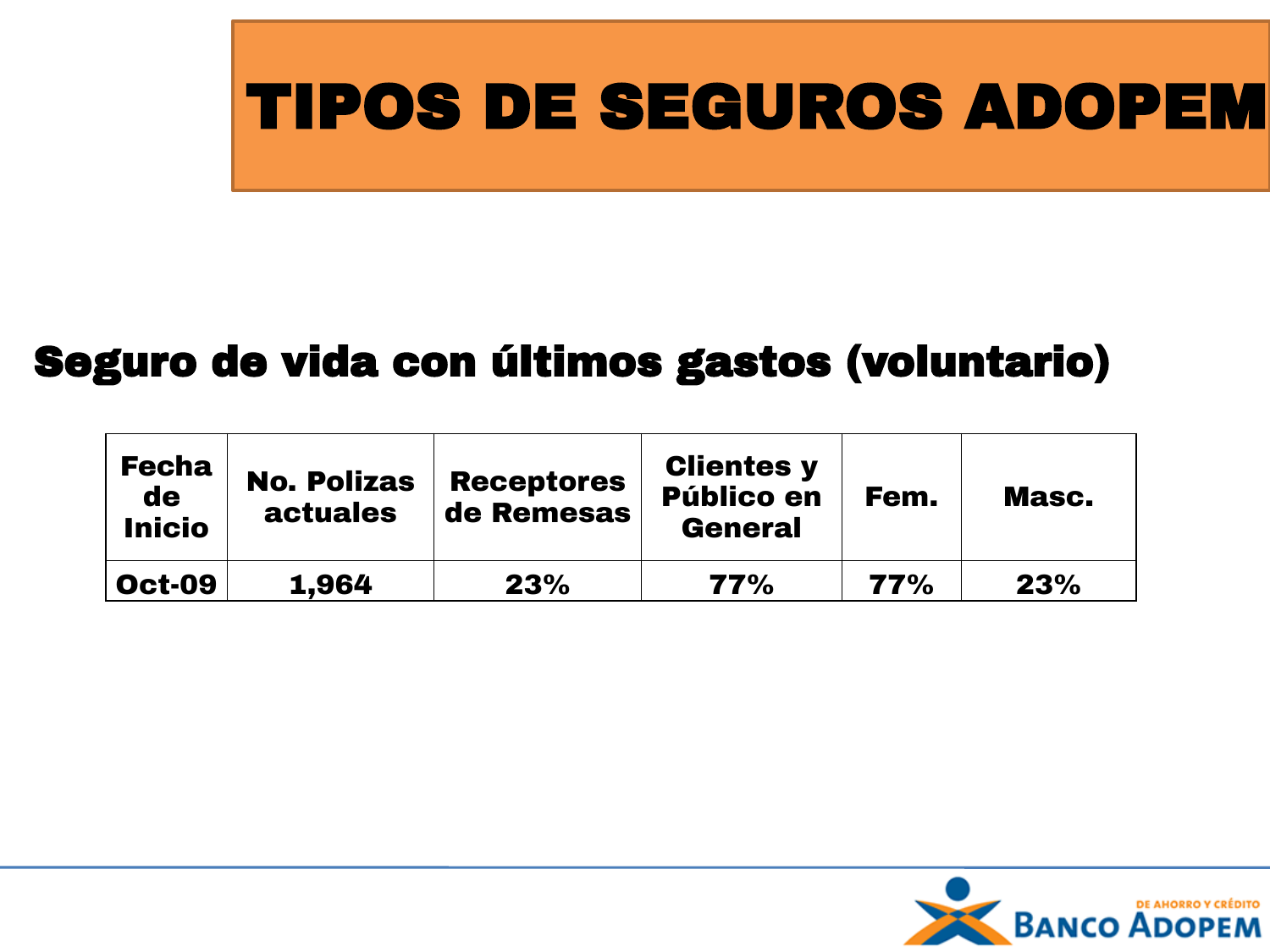

TIPOS DE SEGUROS ADOPEM
Seguro de vida con últimos gastos (voluntario)
| Fecha de Inicio | No. Polizas actuales | Receptores de Remesas | Clientes y Público en General | Fem. | Masc. |
| --- | --- | --- | --- | --- | --- |
| Oct-09 | 1,964 | 23% | 77% | 77% | 23% |